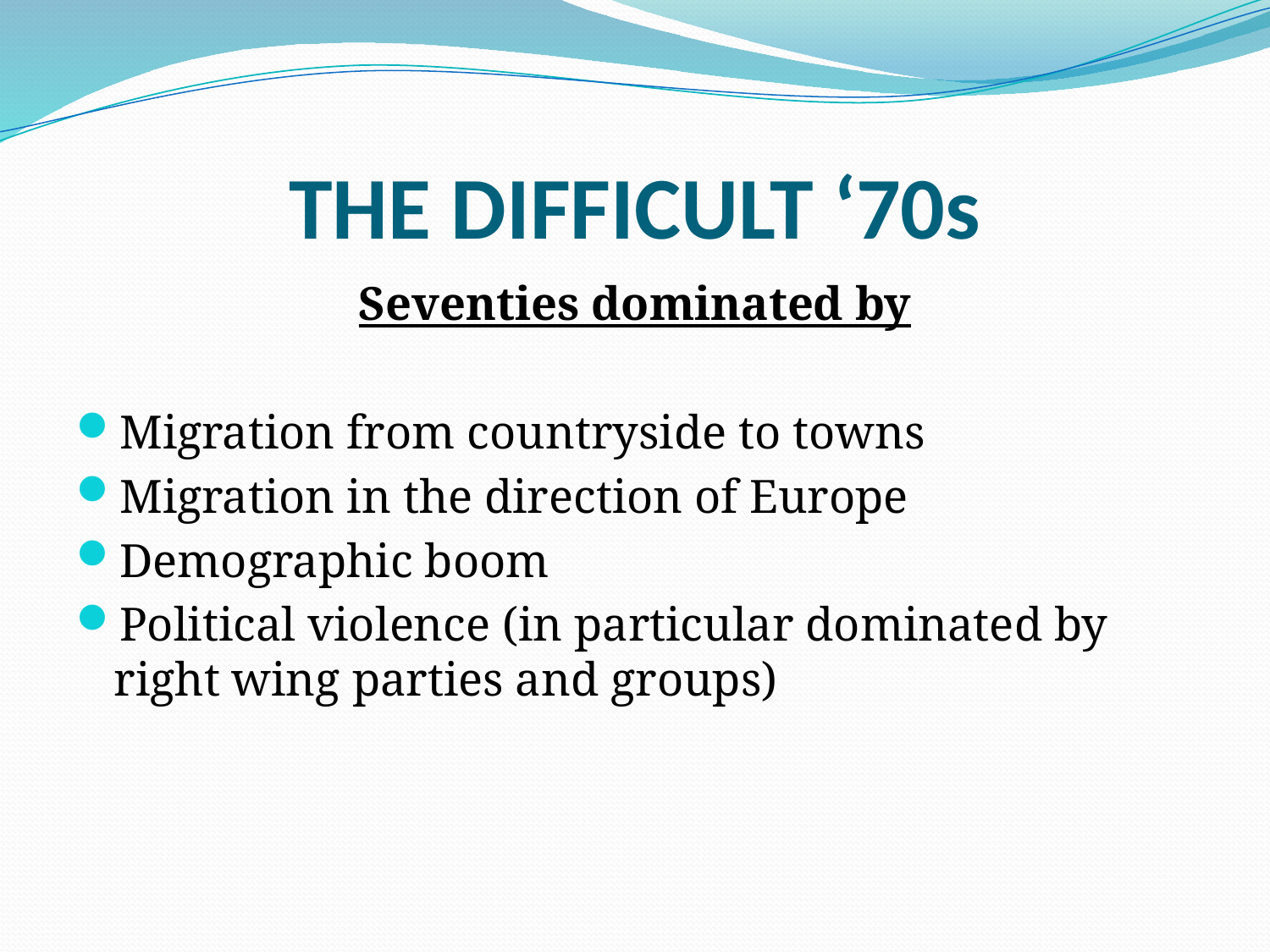

# THE DIFFICULT ‘70s
Seventies dominated by

Migration from countryside to towns
Migration in the direction of Europe
Demographic boom
Political violence (in particular dominated by right wing parties and groups)